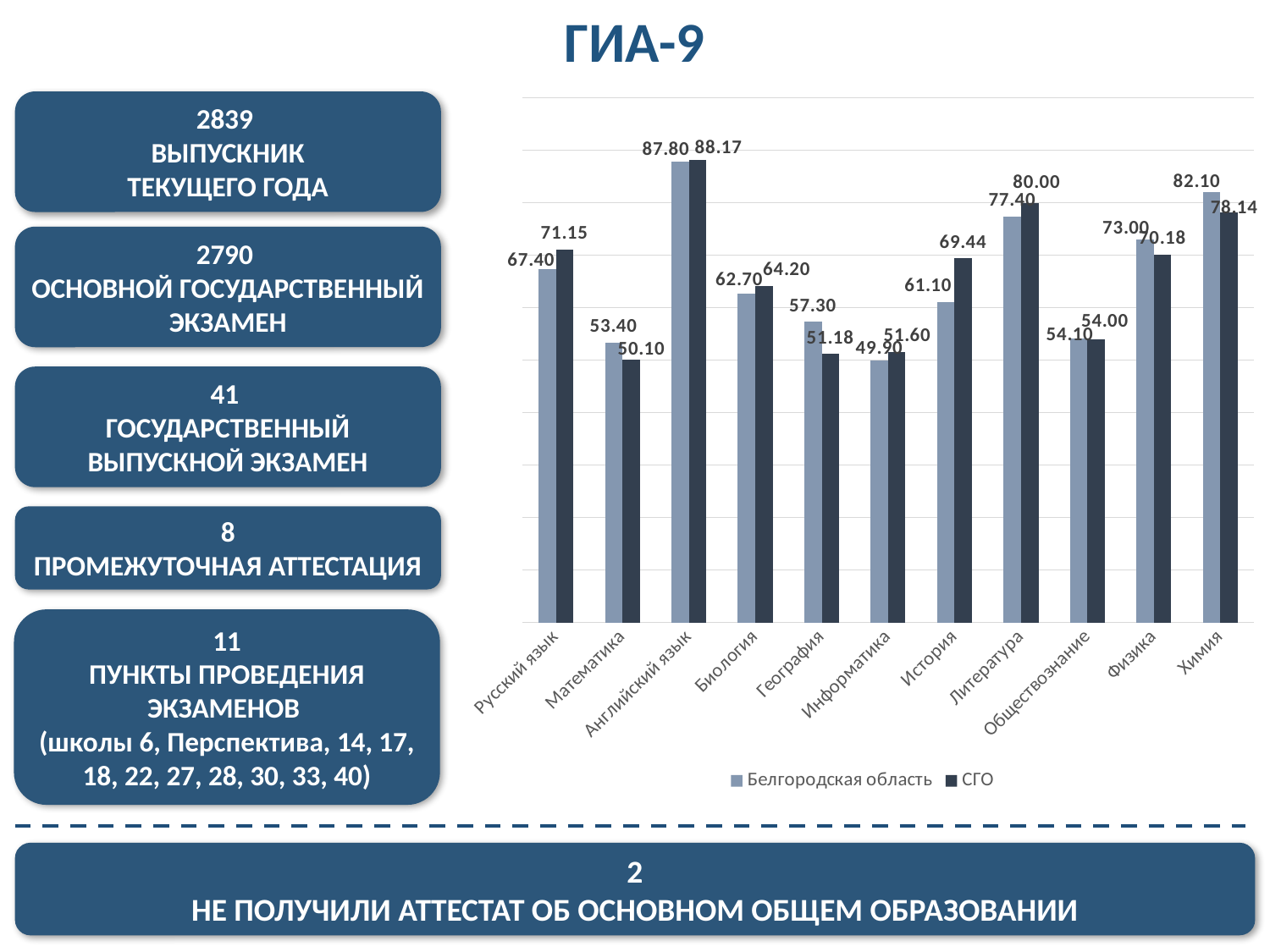

ГИА-9

### Chart

| Category | Белгородская область | СГО |
|---|---|---|
| Русский язык | 67.4 | 71.15 |
| Математика | 53.4 | 50.1 |
| Английский язык | 87.8 | 88.17 |
| Биология | 62.7 | 64.2 |
| География | 57.3 | 51.18 |
| Информатика | 49.9 | 51.6 |
| История | 61.1 | 69.44 |
| Литература | 77.4 | 80.0 |
| Обществознание | 54.1 | 54.0 |
| Физика | 73.0 | 70.18 |
| Химия | 82.1 | 78.14 |
2839
ВЫПУСКНИК
ТЕКУЩЕГО ГОДА
2790
ОСНОВНОЙ ГОСУДАРСТВЕННЫЙ ЭКЗАМЕН
41
ГОСУДАРСТВЕННЫЙ ВЫПУСКНОЙ ЭКЗАМЕН
8
ПРОМЕЖУТОЧНАЯ АТТЕСТАЦИЯ
11
ПУНКТЫ ПРОВЕДЕНИЯ ЭКЗАМЕНОВ
(школы 6, Перспектива, 14, 17, 18, 22, 27, 28, 30, 33, 40)
2
НЕ ПОЛУЧИЛИ АТТЕСТАТ ОБ ОСНОВНОМ ОБЩЕМ ОБРАЗОВАНИИ